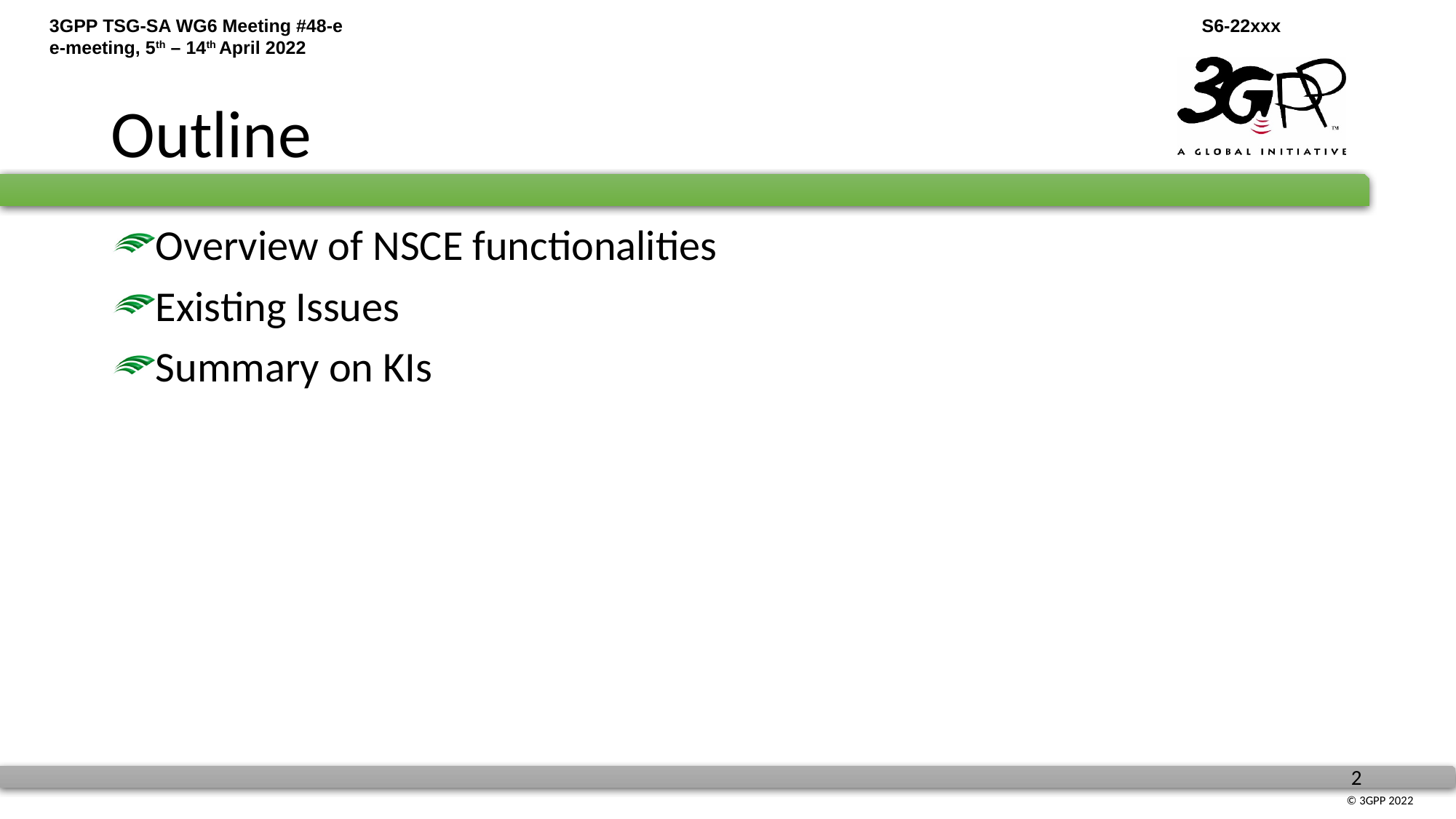

# Outline
Overview of NSCE functionalities
Existing Issues
Summary on KIs